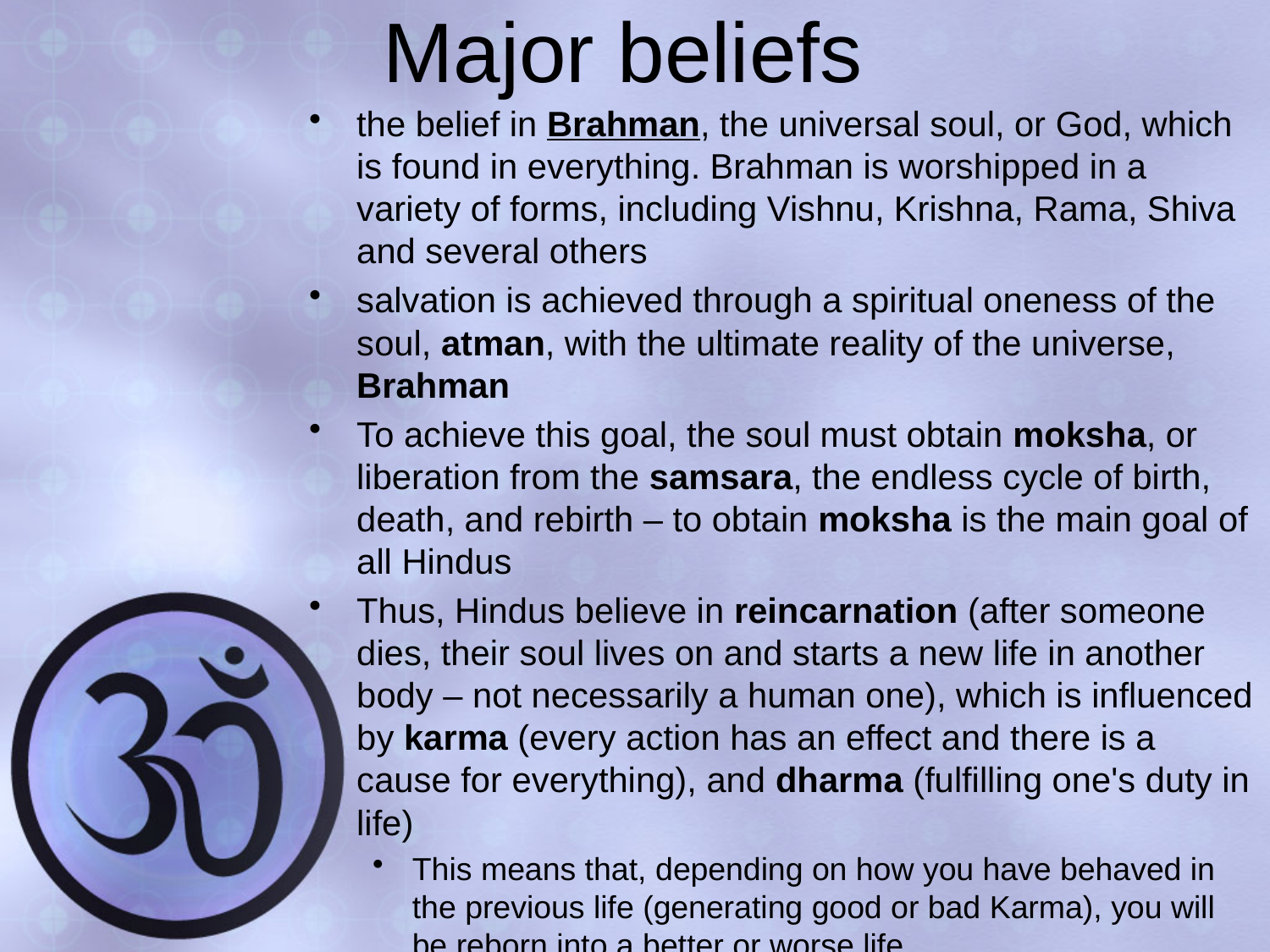

# Major beliefs
the belief in Brahman, the universal soul, or God, which is found in everything. Brahman is worshipped in a variety of forms, including Vishnu, Krishna, Rama, Shiva and several others
salvation is achieved through a spiritual oneness of the soul, atman, with the ultimate reality of the universe, Brahman
To achieve this goal, the soul must obtain moksha, or liberation from the samsara, the endless cycle of birth, death, and rebirth – to obtain moksha is the main goal of all Hindus
Thus, Hindus believe in reincarnation (after someone dies, their soul lives on and starts a new life in another body – not necessarily a human one), which is influenced by karma (every action has an effect and there is a cause for everything), and dharma (fulfilling one's duty in life)
This means that, depending on how you have behaved in the previous life (generating good or bad Karma), you will be reborn into a better or worse life